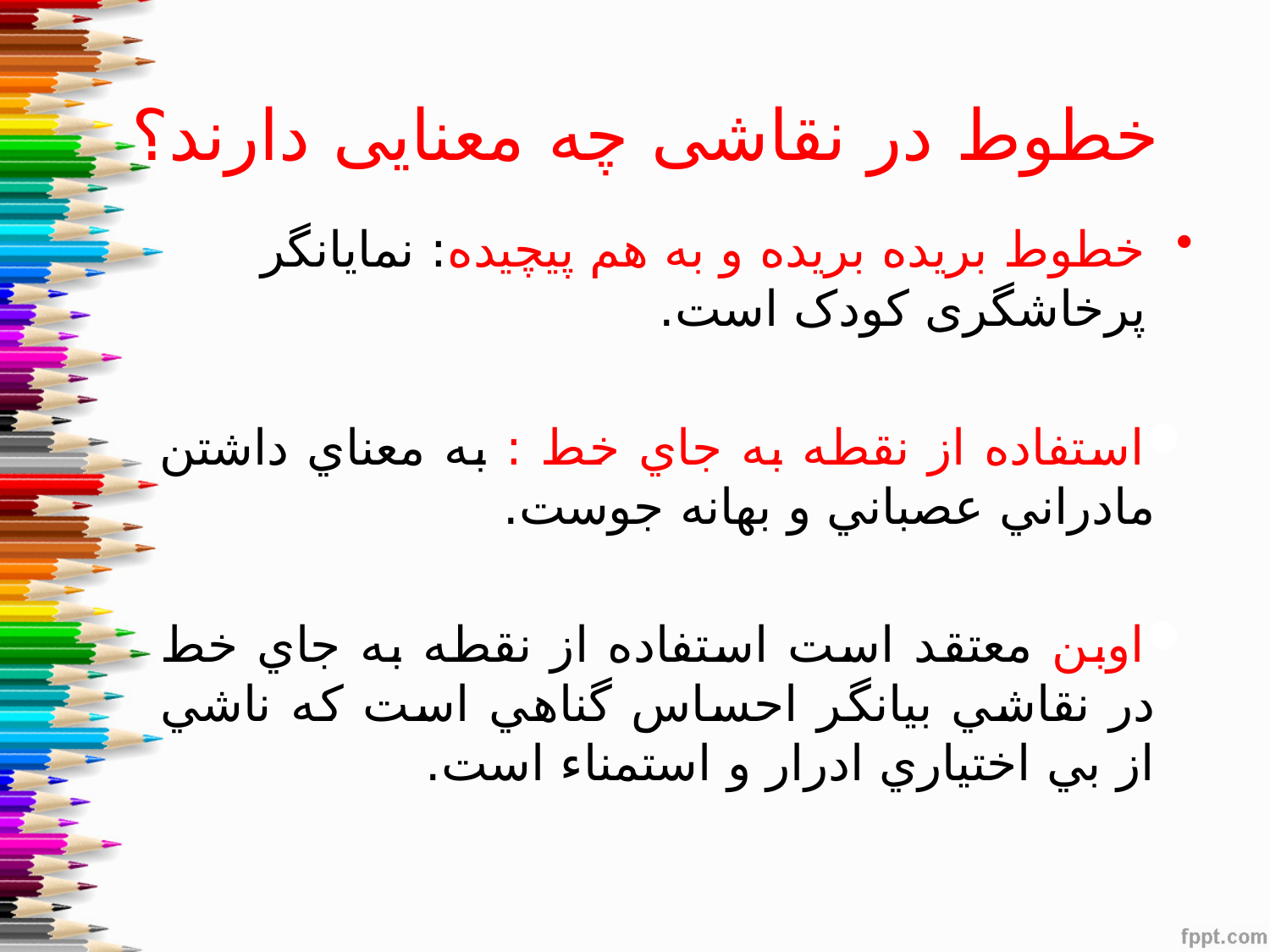

# خطوط در نقاشی چه معنایی دارند؟
خطوط بریده بریده و به هم پیچیده: نمایانگر پرخاشگری کودک است.

استفاده از نقطه به جاي خط : به معناي داشتن مادراني عصباني و بهانه جوست.

اوبن معتقد است استفاده از نقطه به جاي خط در نقاشي بيانگر احساس گناهي است كه ناشي از بي اختياري ادرار و استمناء است.